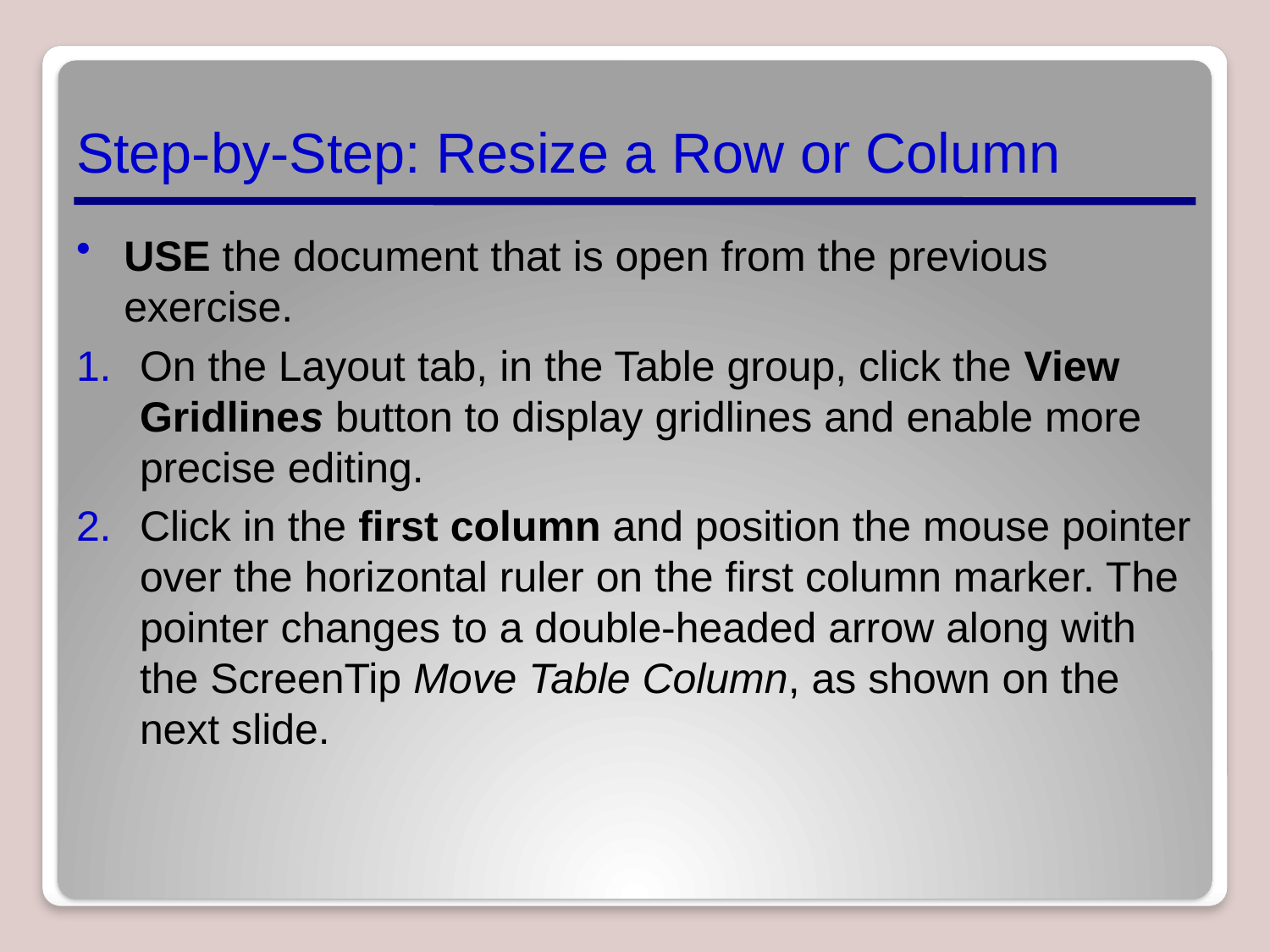

# Step-by-Step: Resize a Row or Column
USE the document that is open from the previous exercise.
On the Layout tab, in the Table group, click the View Gridlines button to display gridlines and enable more precise editing.
Click in the first column and position the mouse pointer over the horizontal ruler on the first column marker. The pointer changes to a double-headed arrow along with the ScreenTip Move Table Column, as shown on the next slide.